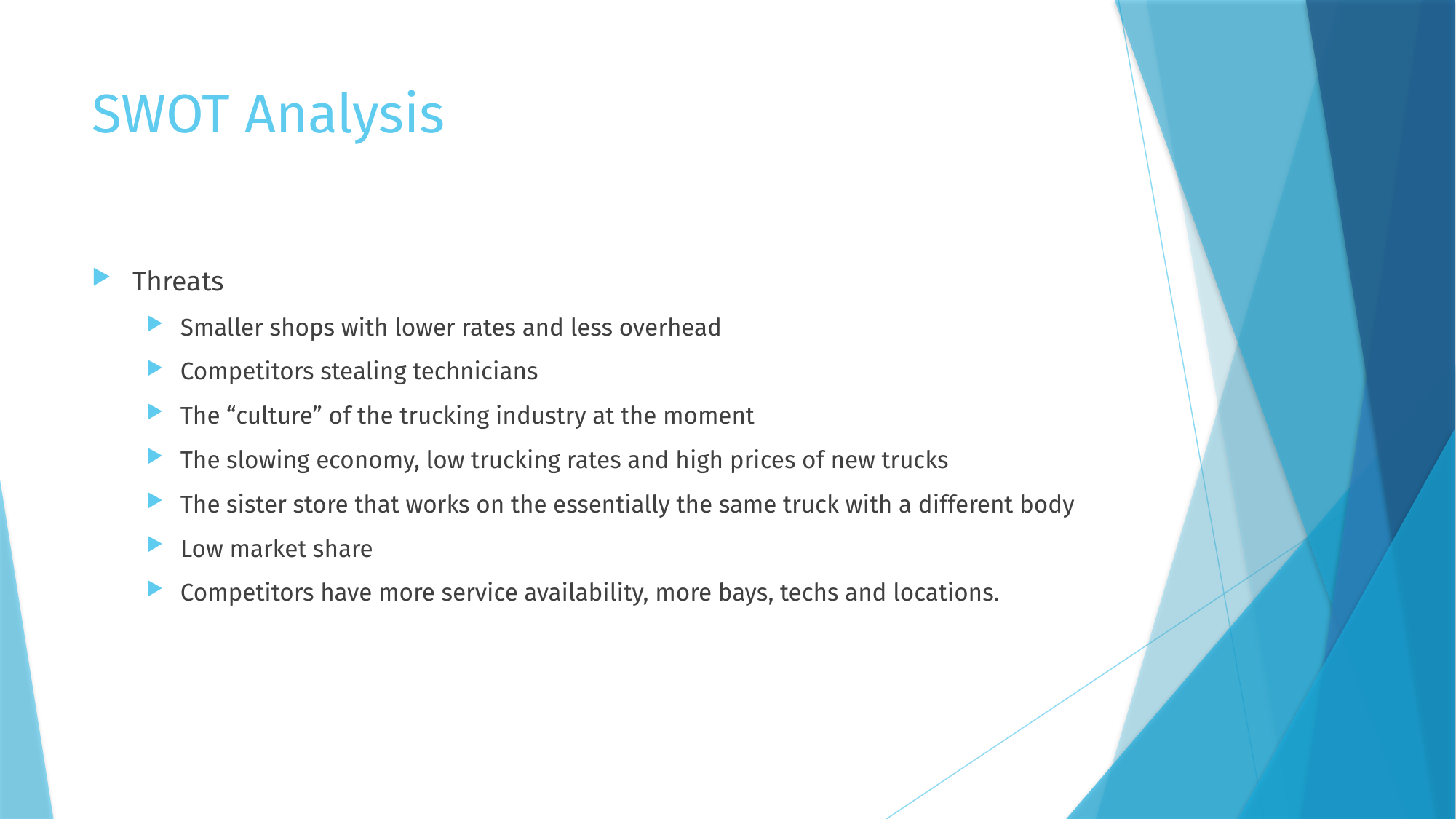

# SWOT Analysis
Threats
Smaller shops with lower rates and less overhead
Competitors stealing technicians
The “culture” of the trucking industry at the moment
The slowing economy, low trucking rates and high prices of new trucks
The sister store that works on the essentially the same truck with a different body
Low market share
Competitors have more service availability, more bays, techs and locations.